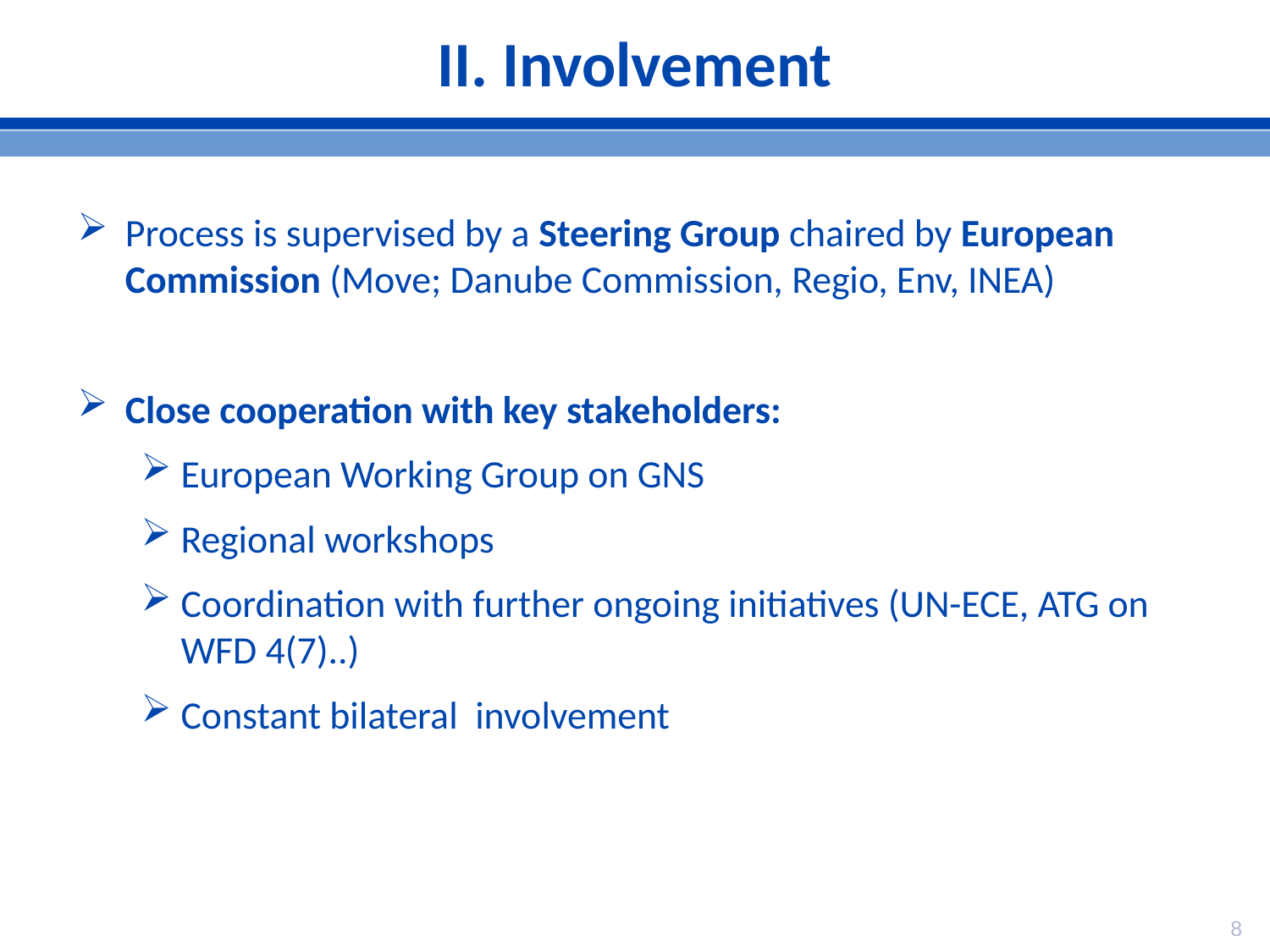

# II. Involvement
Process is supervised by a Steering Group chaired by European Commission (Move; Danube Commission, Regio, Env, INEA)

Close cooperation with key stakeholders:
European Working Group on GNS
Regional workshops
Coordination with further ongoing initiatives (UN-ECE, ATG on WFD 4(7)..)
Constant bilateral  involvement

8